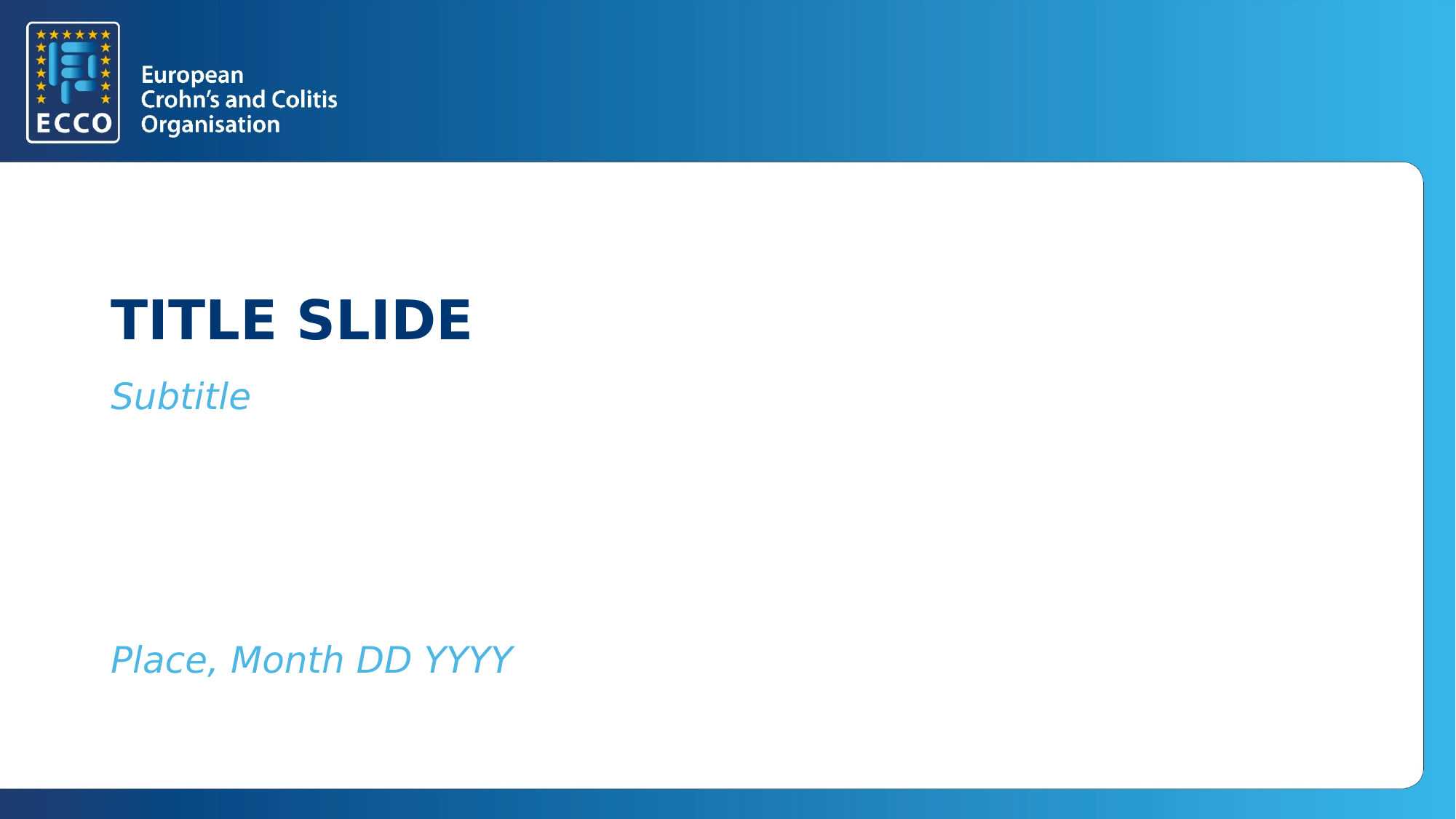

# TITLE SLIDE
Subtitle
Place, Month DD YYYY